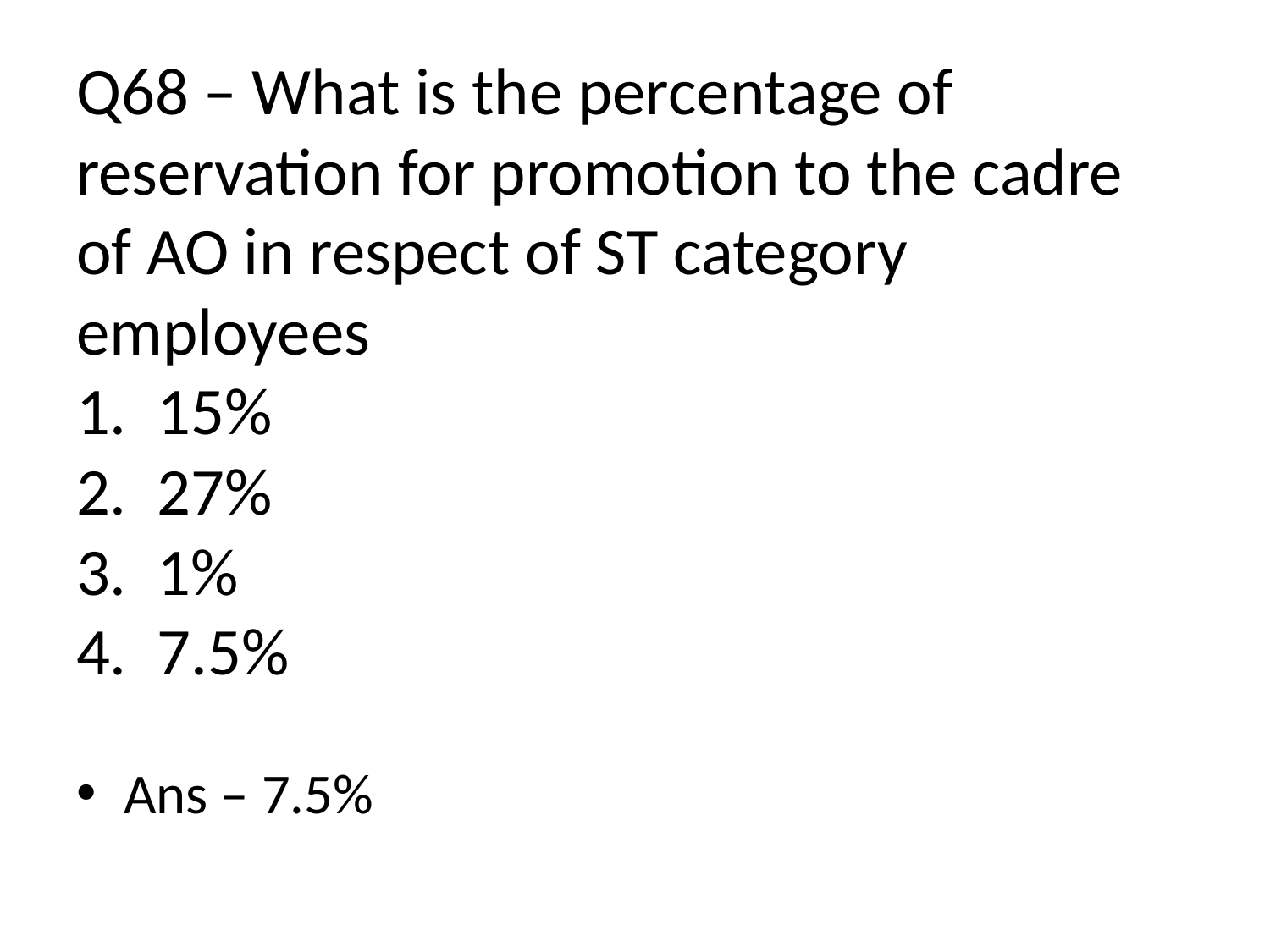

# Q68 – What is the percentage of reservation for promotion to the cadre of AO in respect of ST category employees 1.  15% 2.  27% 3.  1% 4.  7.5%
Ans – 7.5%